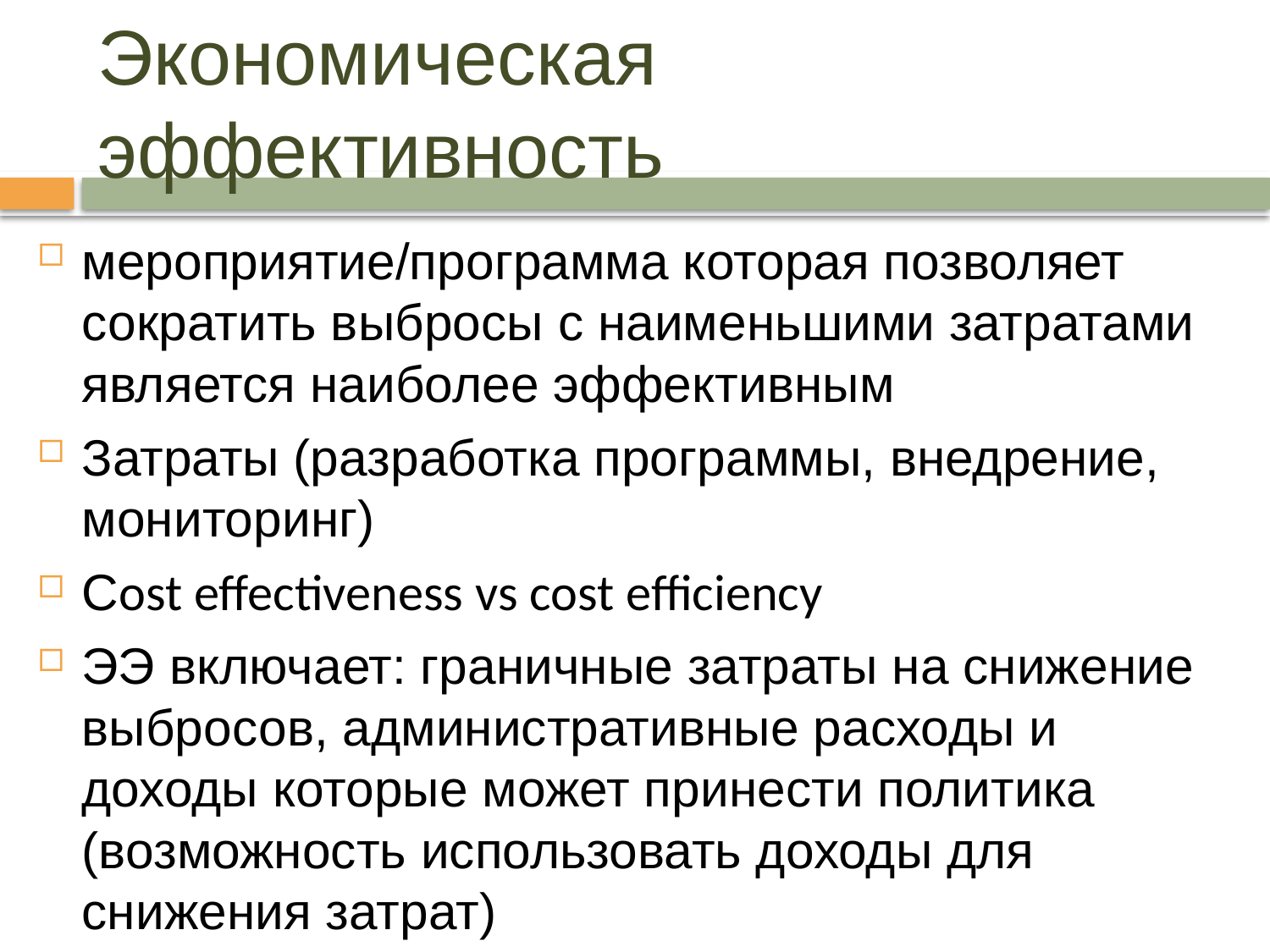

# Экономическая эффективность
мероприятие/программа которая позволяет сократить выбросы с наименьшими затратами является наиболее эффективным
Затраты (разработка программы, внедрение, мониторинг)
Сost effectiveness vs cost efficiency
ЭЭ включает: граничные затраты на снижение выбросов, административные расходы и доходы которые может принести политика (возможность использовать доходы для снижения затрат)